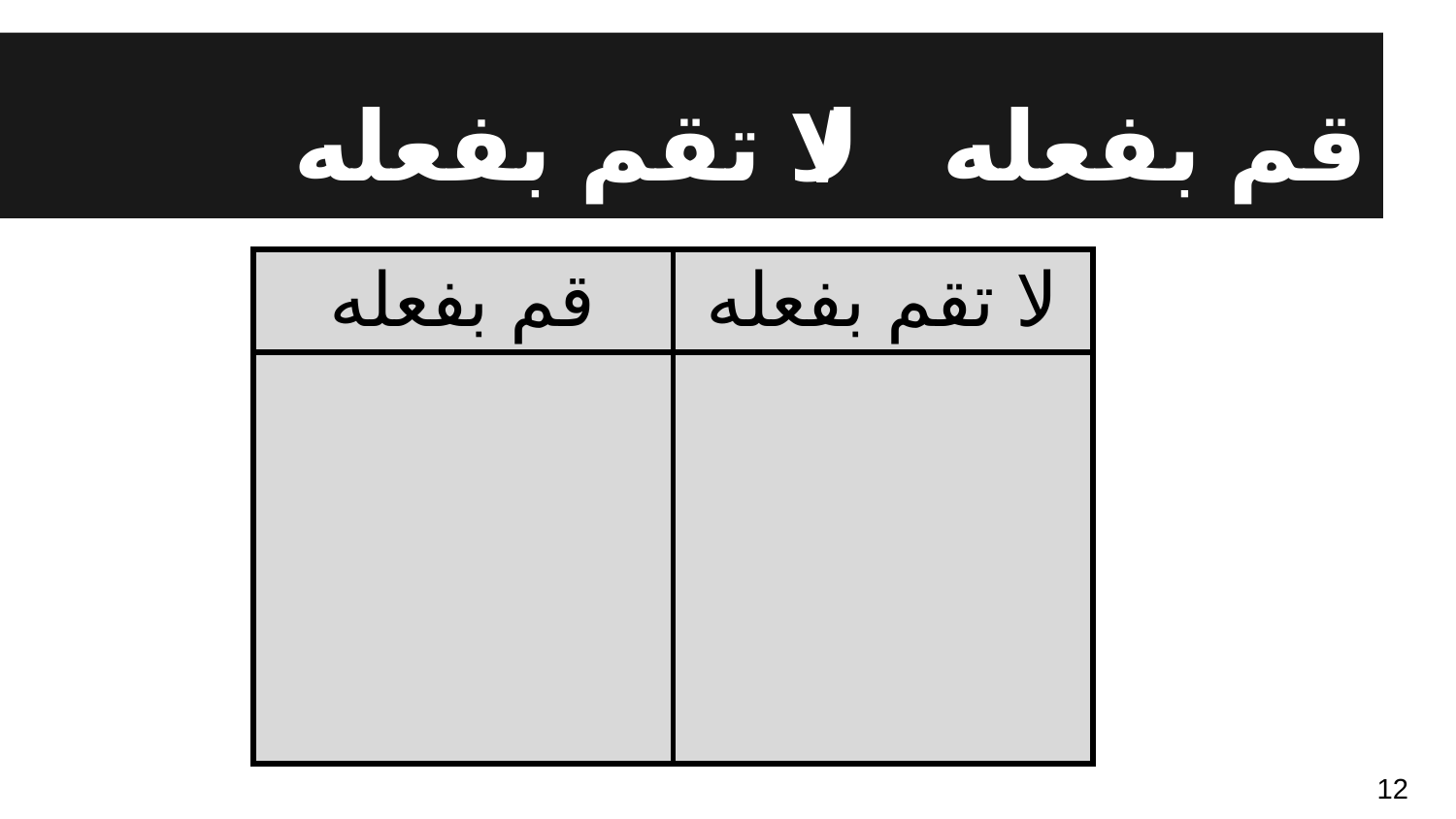

# قم بفعله / لا تقم بفعله
| قم بفعله | لا تقم بفعله |
| --- | --- |
|  |  |
12